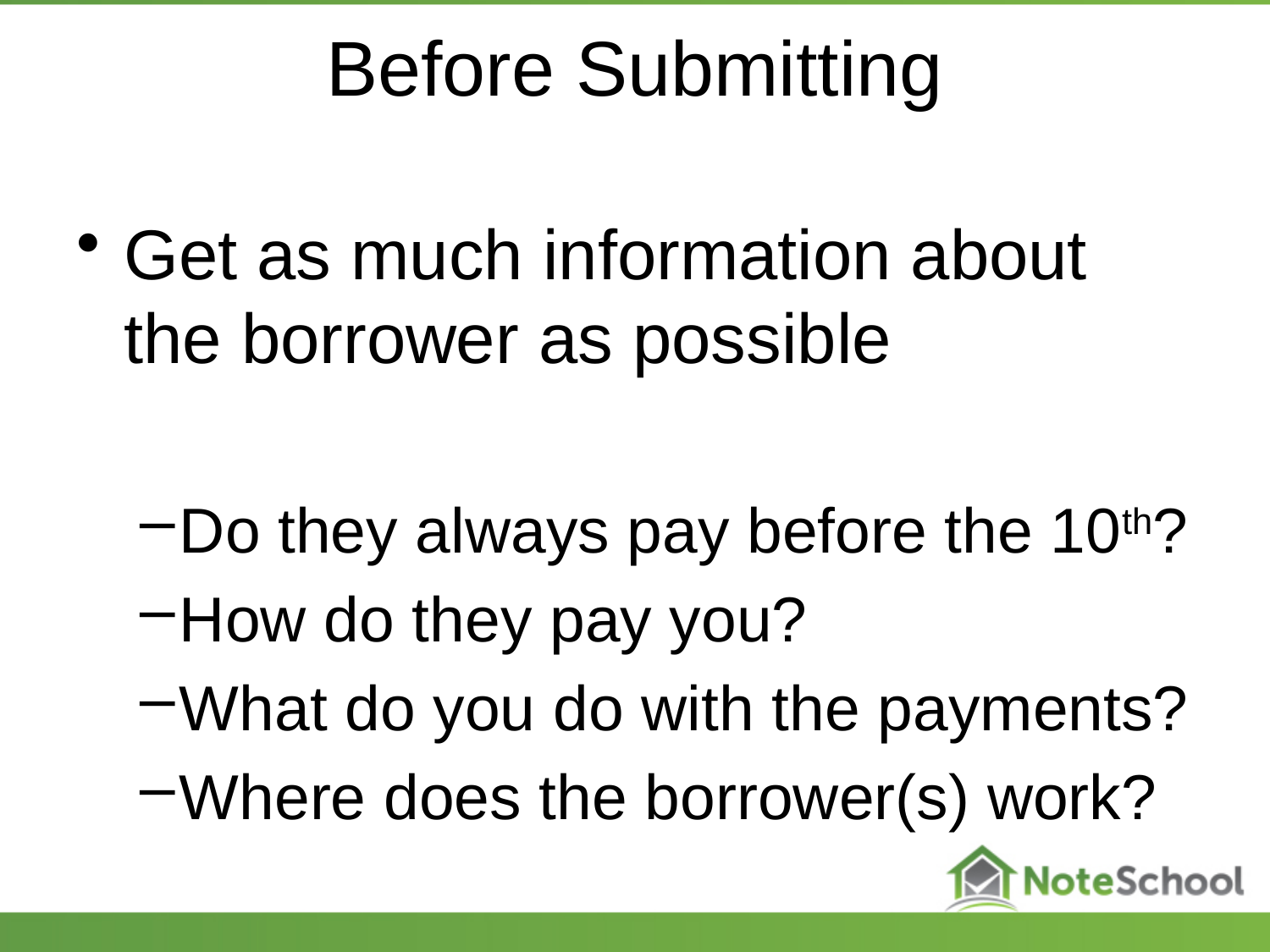

# Before Submitting
Get as much information about the borrower as possible

Do they always pay before the 10th?
How do they pay you?
What do you do with the payments?
Where does the borrower(s) work?